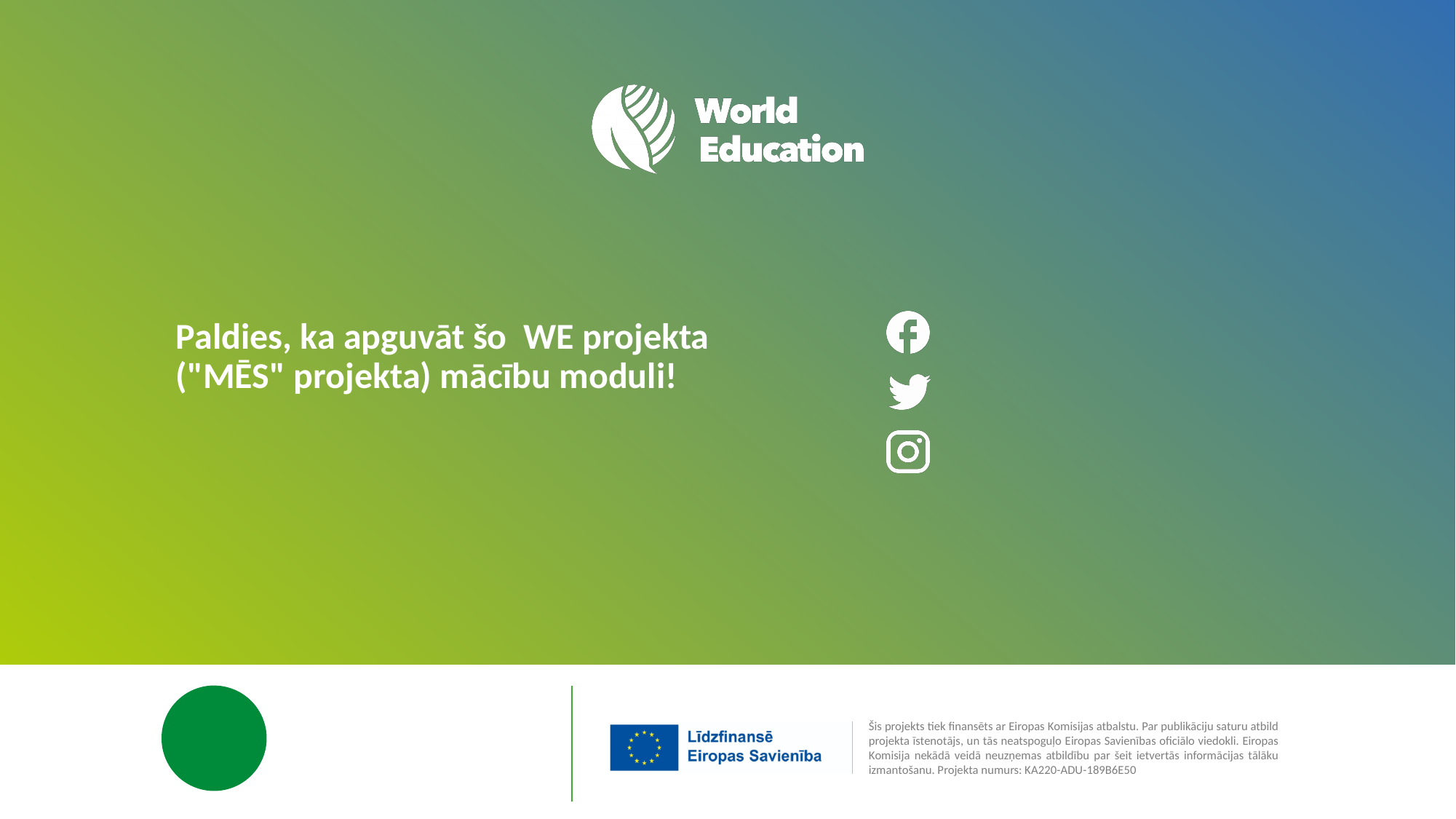

# Paldies, ka apguvāt šo  WE projekta ("MĒS" projekta) mācību moduli!